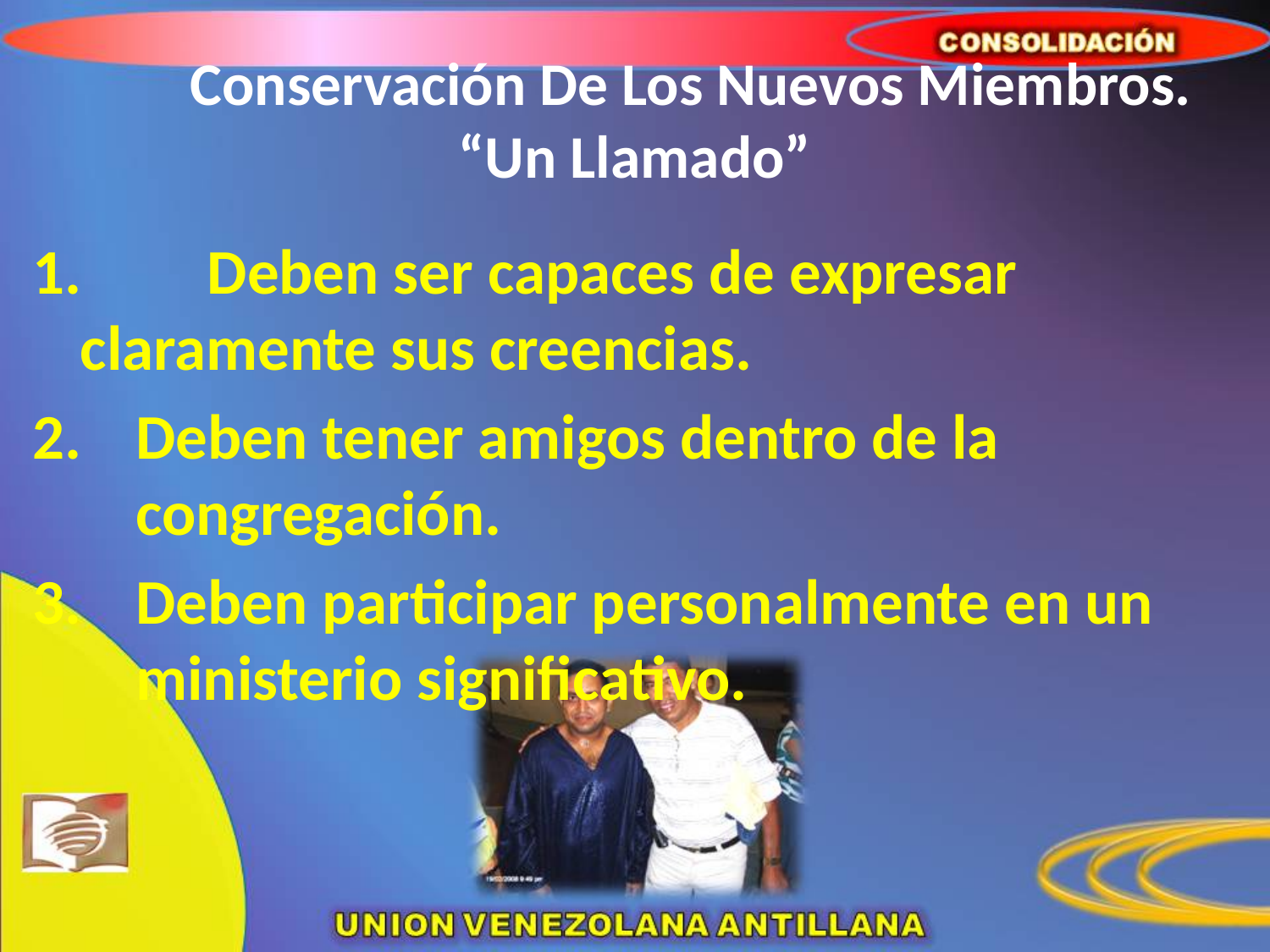

# Conservación De Los Nuevos Miembros. “Un Llamado”
1.	Deben ser capaces de expresar claramente sus creencias.
Deben tener amigos dentro de la congregación.
Deben participar personalmente en un ministerio significativo.